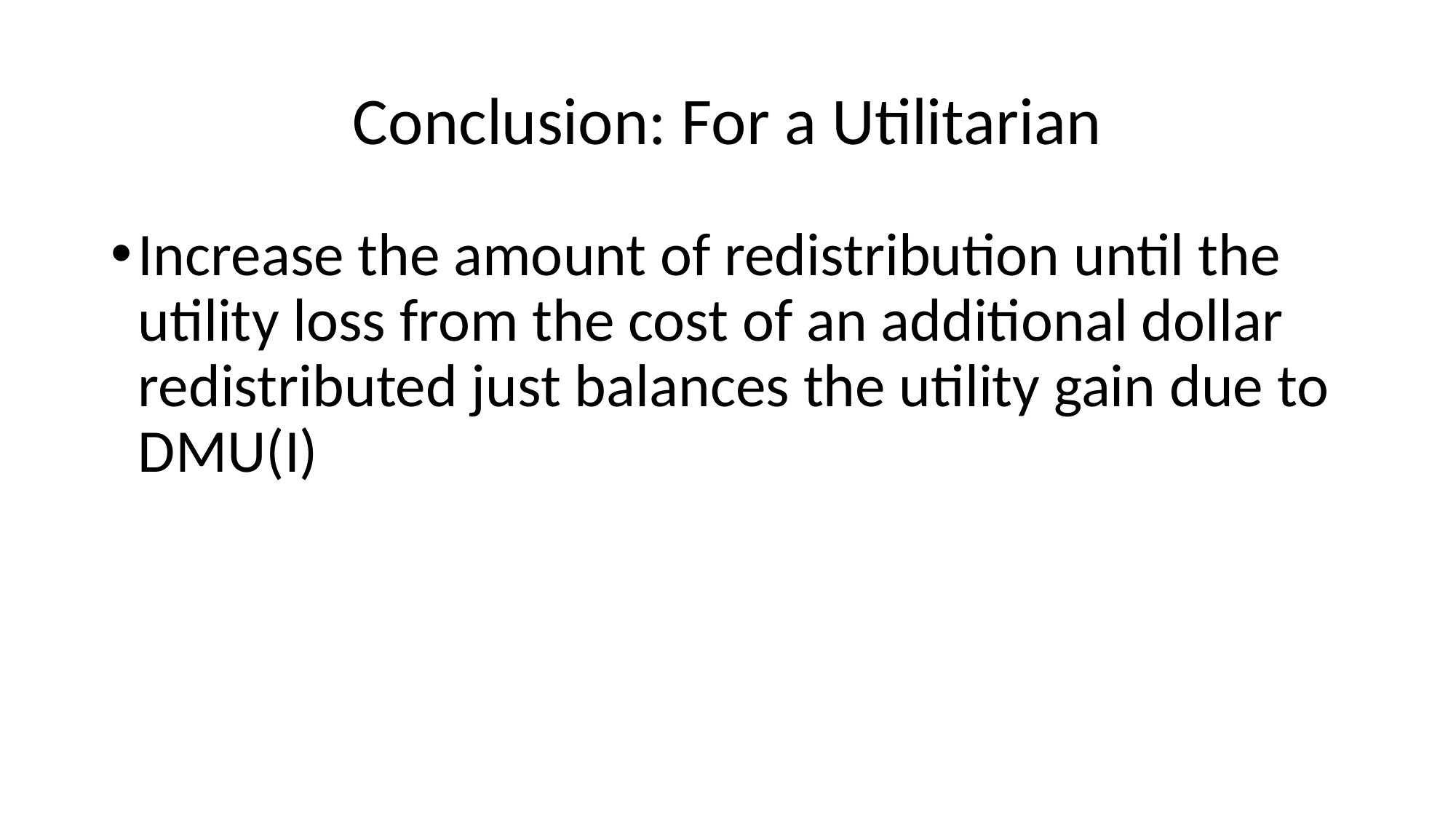

# Conclusion: For a Utilitarian
Increase the amount of redistribution until the utility loss from the cost of an additional dollar redistributed just balances the utility gain due to DMU(I)